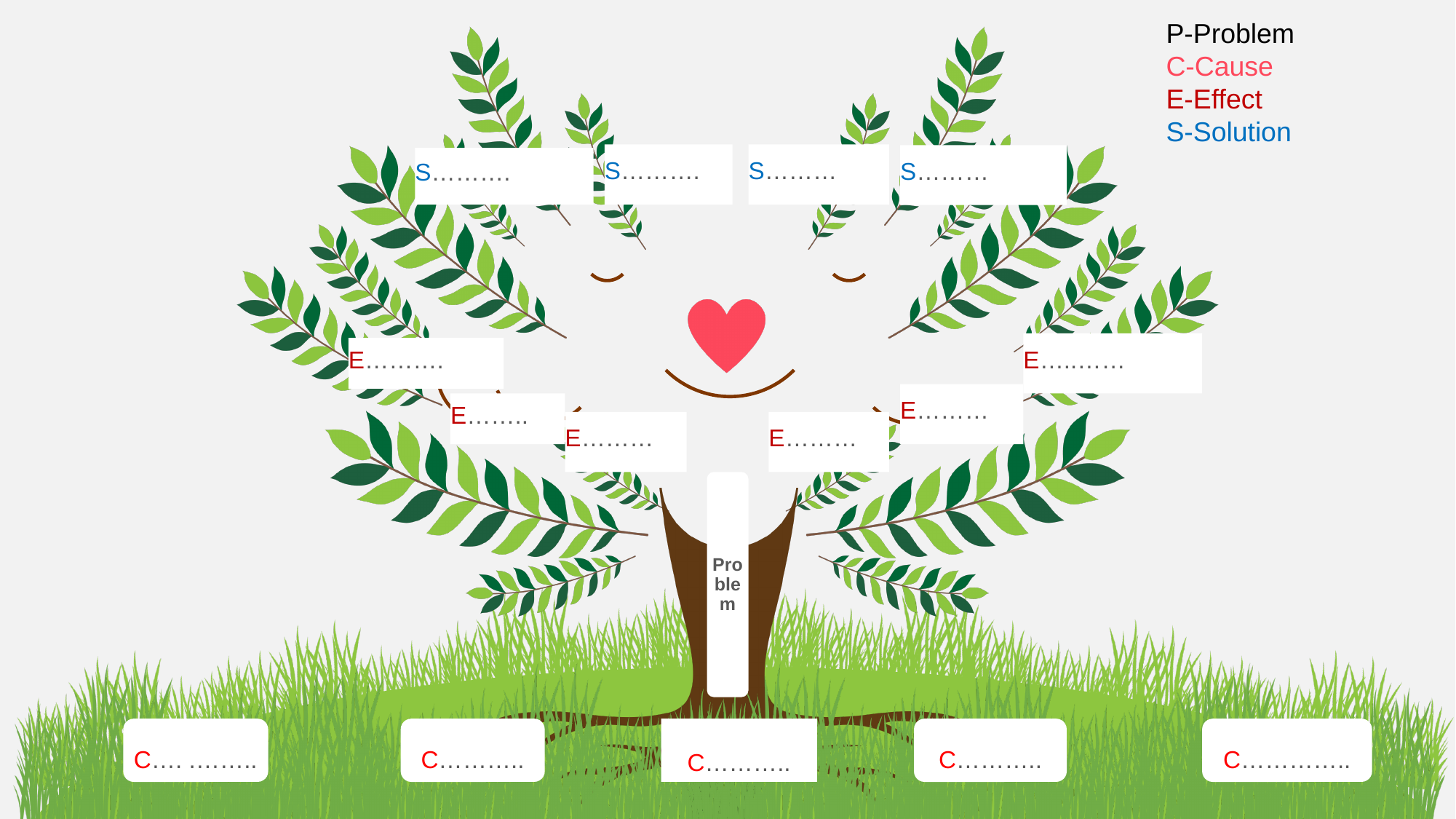

P-Problem
C-Cause
E-Effect
S-Solution
S……….
S………
S………
S……….
E…..……
E……….
E………
E……..
E………
E………
Problem
C…. .……..
C………..
C………..
C………..
C…………..